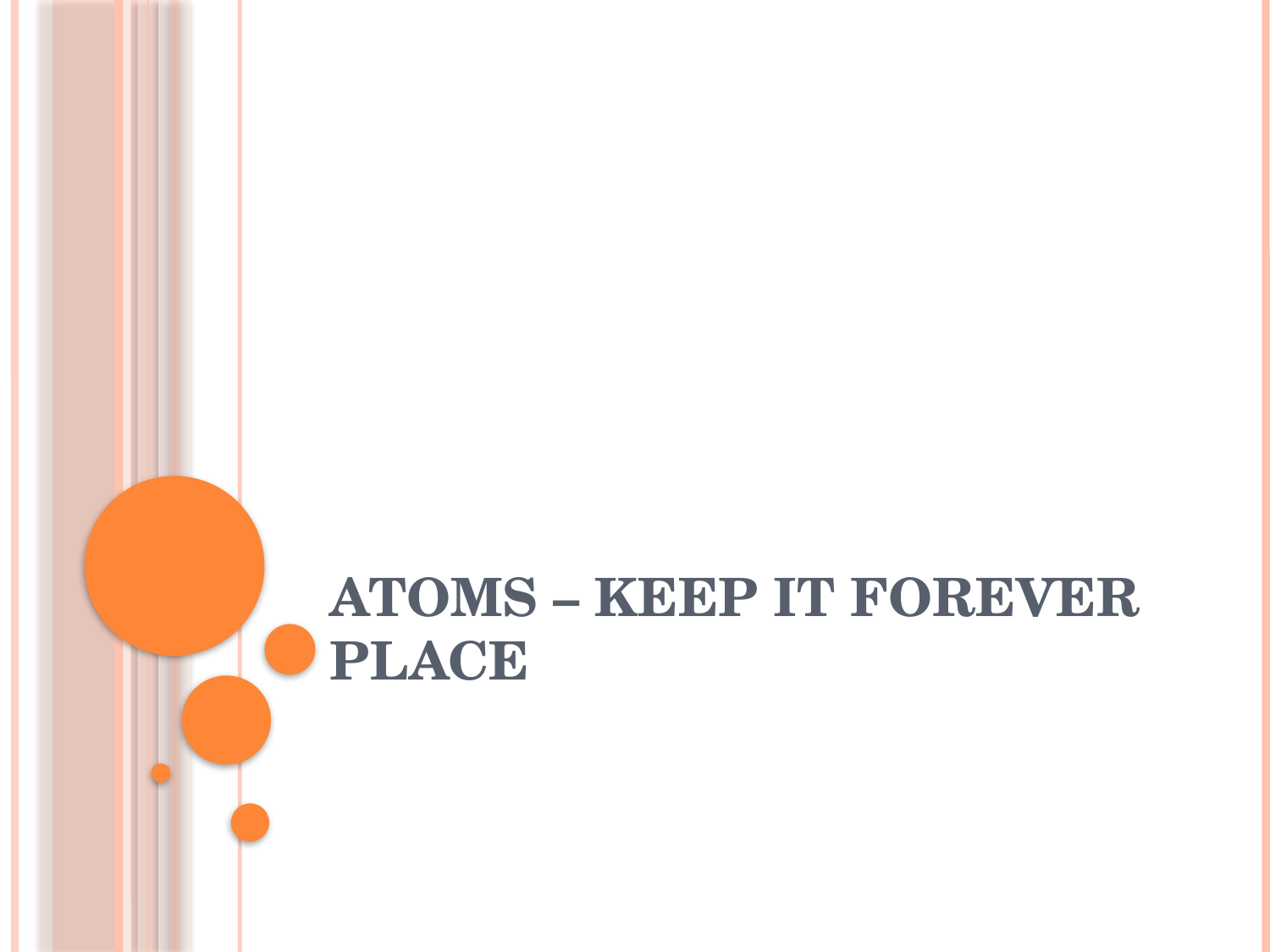

# Atoms – Keep it forever place